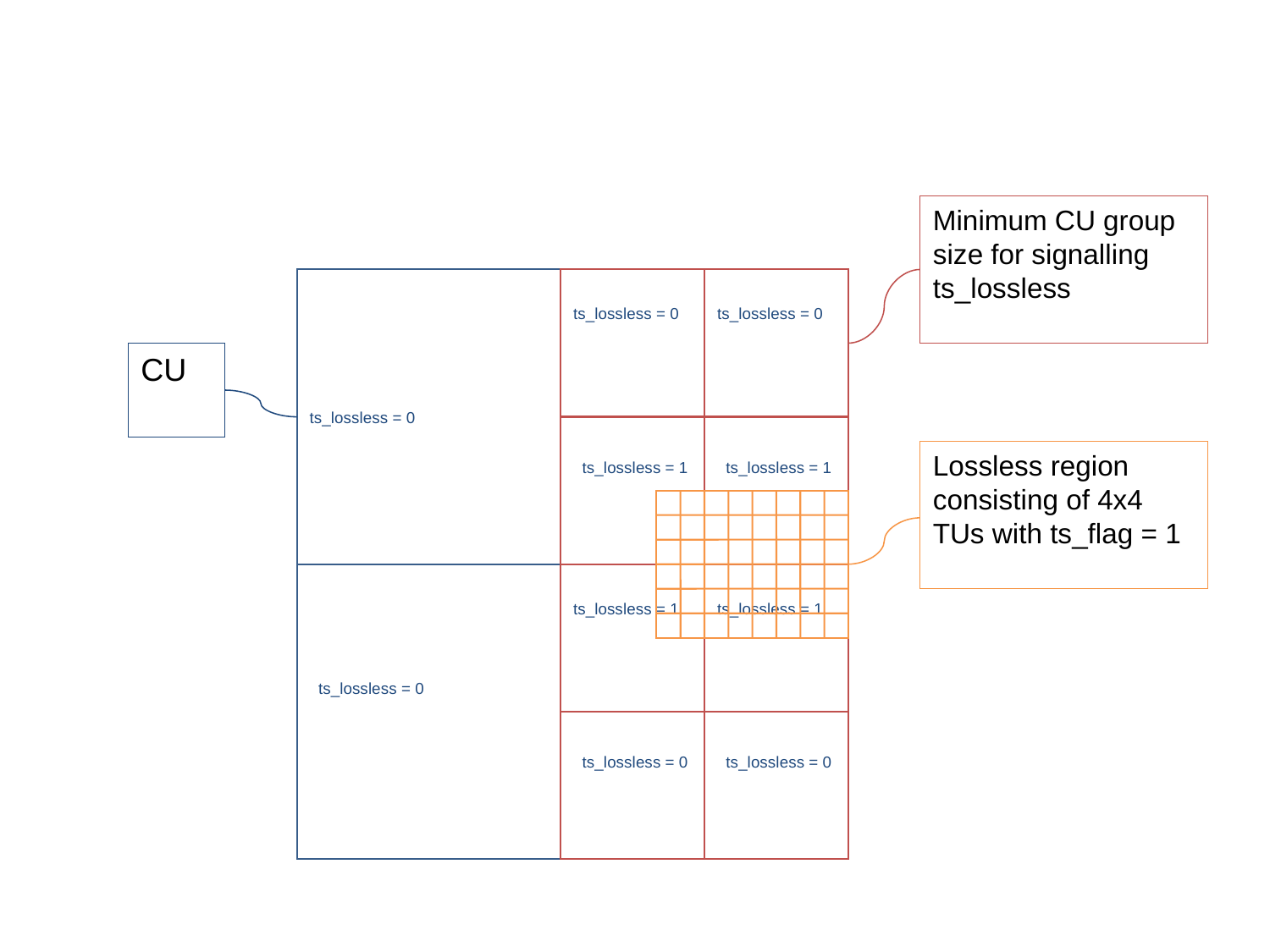

#

Minimum CU group size for signalling ts_lossless
ts_lossless = 0
ts_lossless = 0

ts_lossless = 0

CU

 ts_lossless = 1

 ts_lossless = 1

Lossless region consisting of 4x4 TUs with ts_flag = 1

 ts_lossless = 0

ts_lossless = 1

ts_lossless = 1

 ts_lossless = 0

 ts_lossless = 0